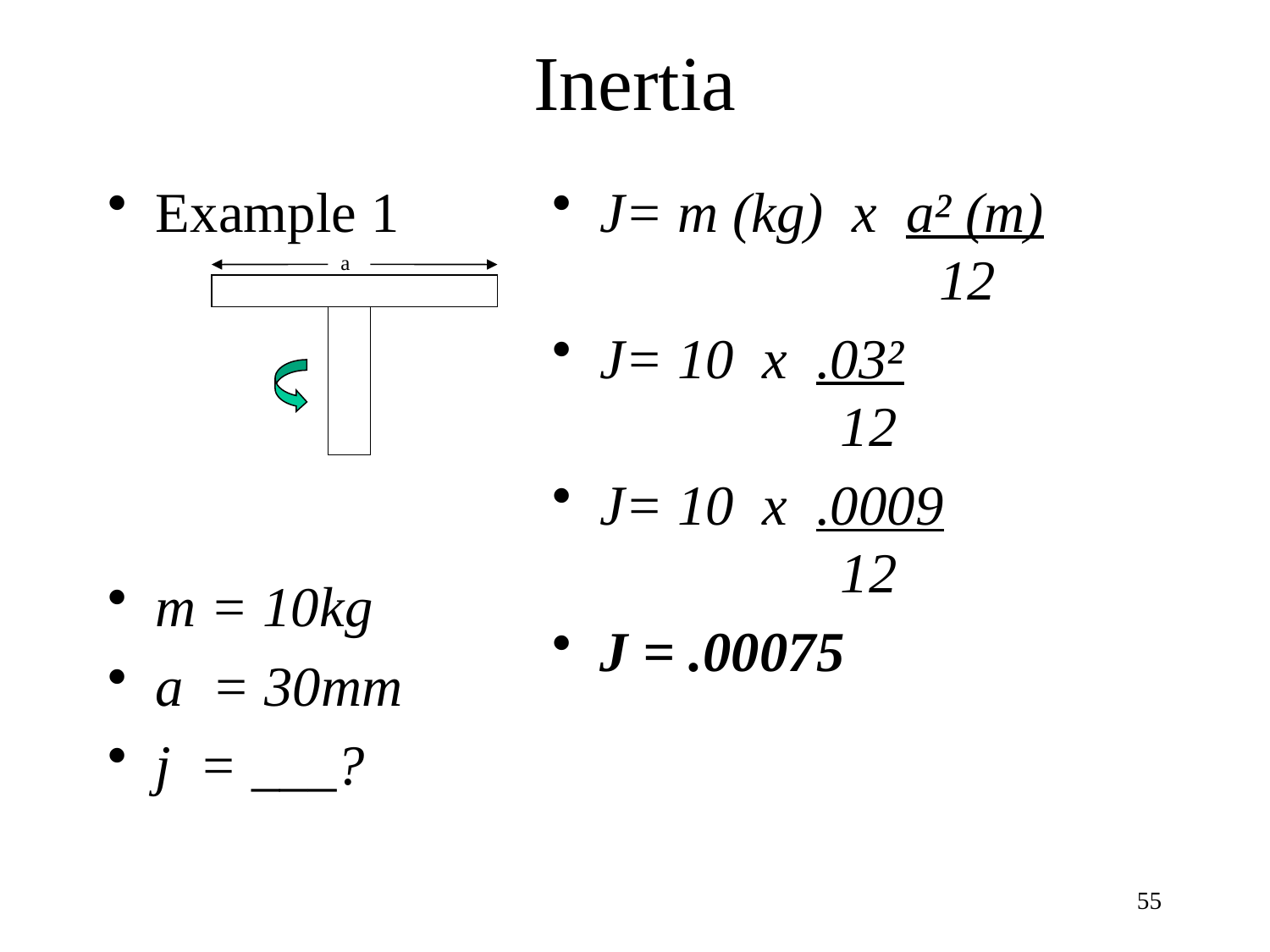

# Inertia
Example 1

m = 10kg
a  = 30mm
j  = ___?

J= m (kg)  x  a² (m)			      12
J= 10  x  .03²			        12
J= 10  x  .0009			        12
J = .00075

a

55